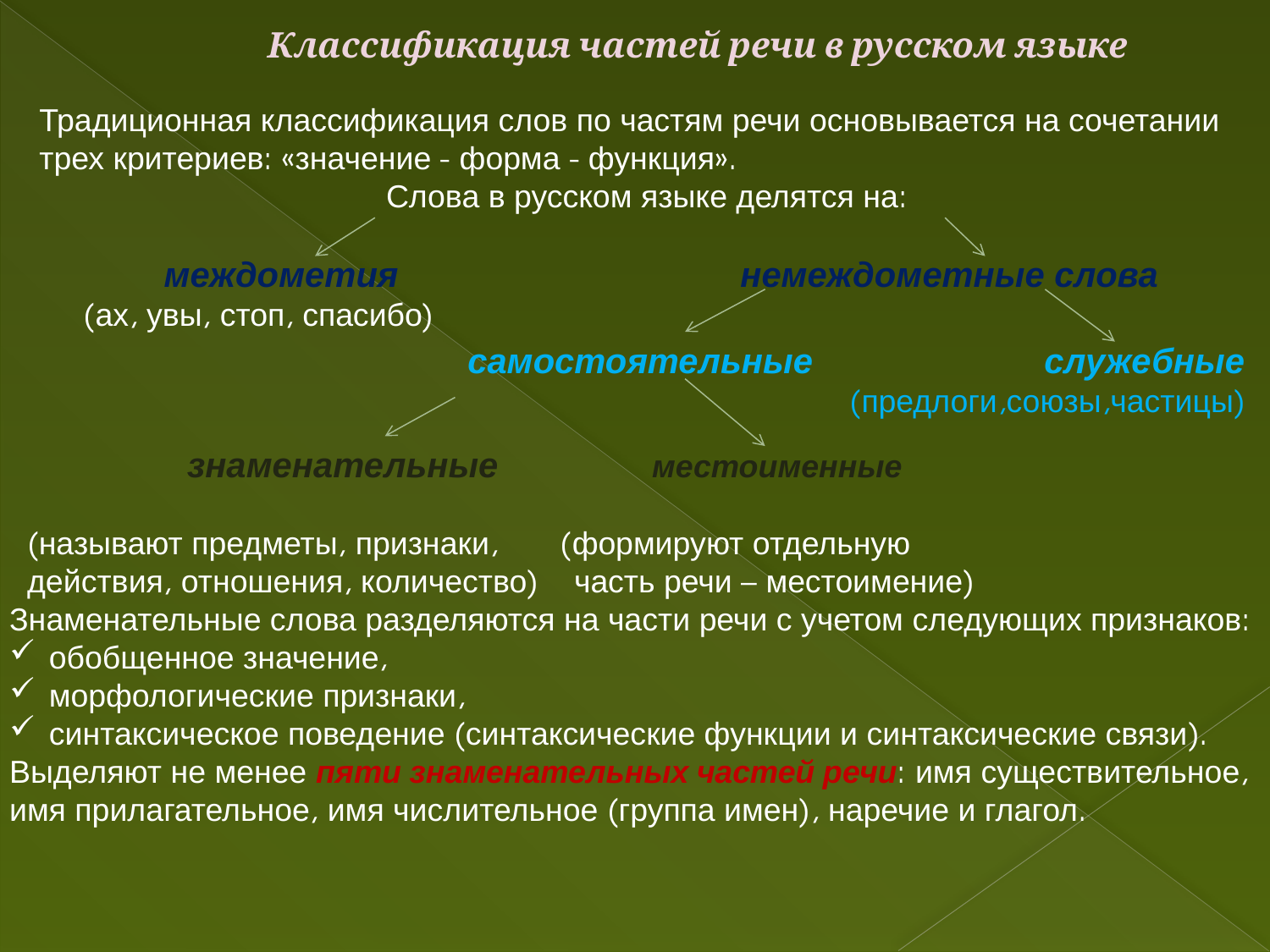

Классификация частей речи в русском языке
Традиционная классификация слов по частям речи основывается на сочетании трех критериев: «значение - форма - функция».
                                       Слова в русском языке делятся на:

              междометия                                      немеждометные слова
     (ах, увы, стоп, спасибо)
самостоятельные                          служебные
                                           (предлоги,союзы,частицы)
                    знаменательные                 местоименные
  (называют предметы, признаки,       (формируют отдельную
  действия, отношения, количество)    часть речи – местоимение)
Знаменательные слова разделяются на части речи с учетом следующих признаков:
обобщенное значение,
морфологические признаки,
синтаксическое поведение (синтаксические функции и синтаксические связи).
Выделяют не менее пяти знаменательных частей речи: имя существительное, имя прилагательное, имя числительное (группа имен), наречие и глагол.